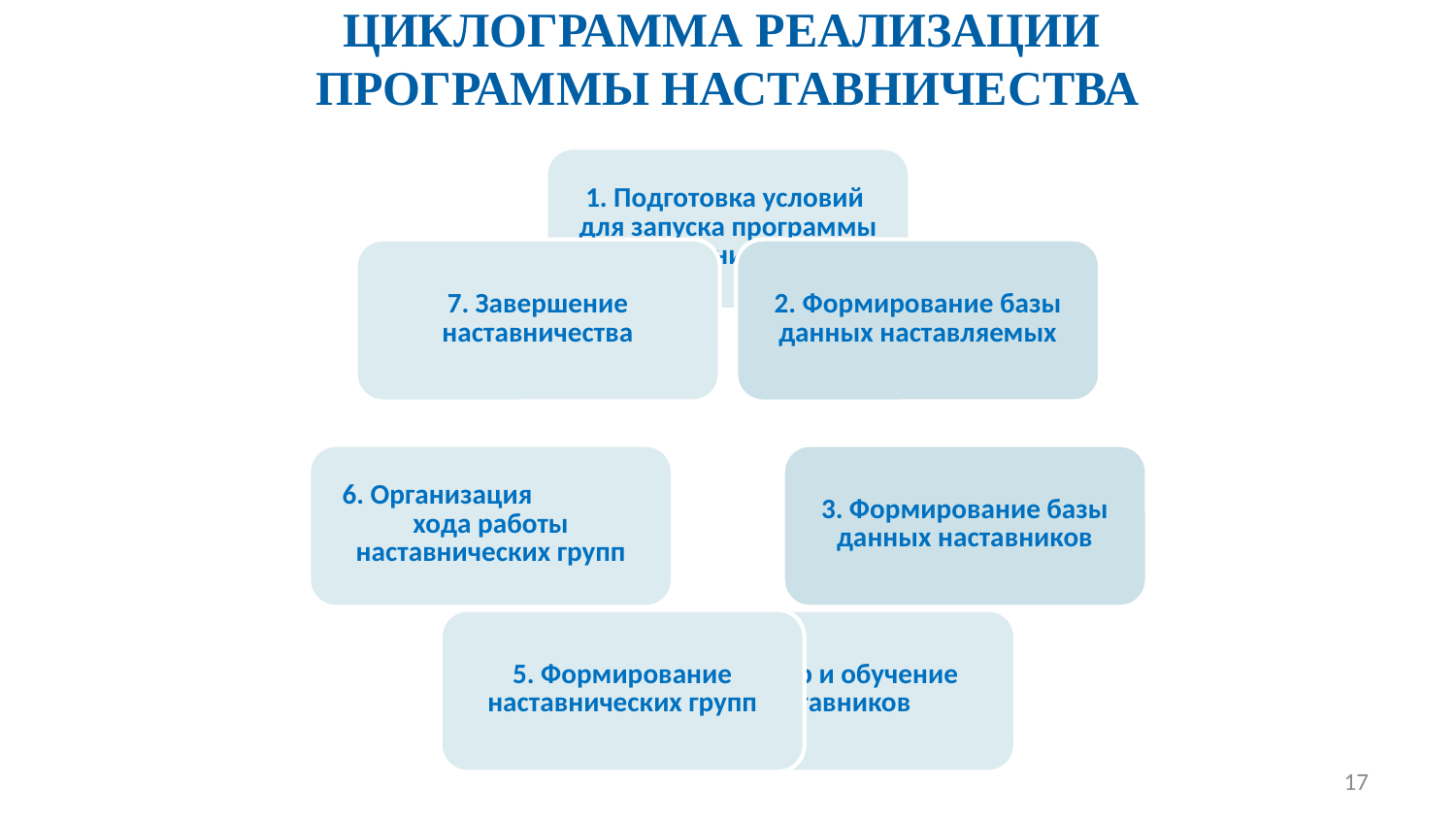

# ЦИКЛОГРАММА РЕАЛИЗАЦИИ ПРОГРАММЫ НАСТАВНИЧЕСТВА
1. Подготовка условий
для запуска программы наставничества
2. Формирование базы данных наставляемых
6. Организация                  хода работы наставнических групп
7. Завершение наставничества
3. Формирование базы данных наставников
17